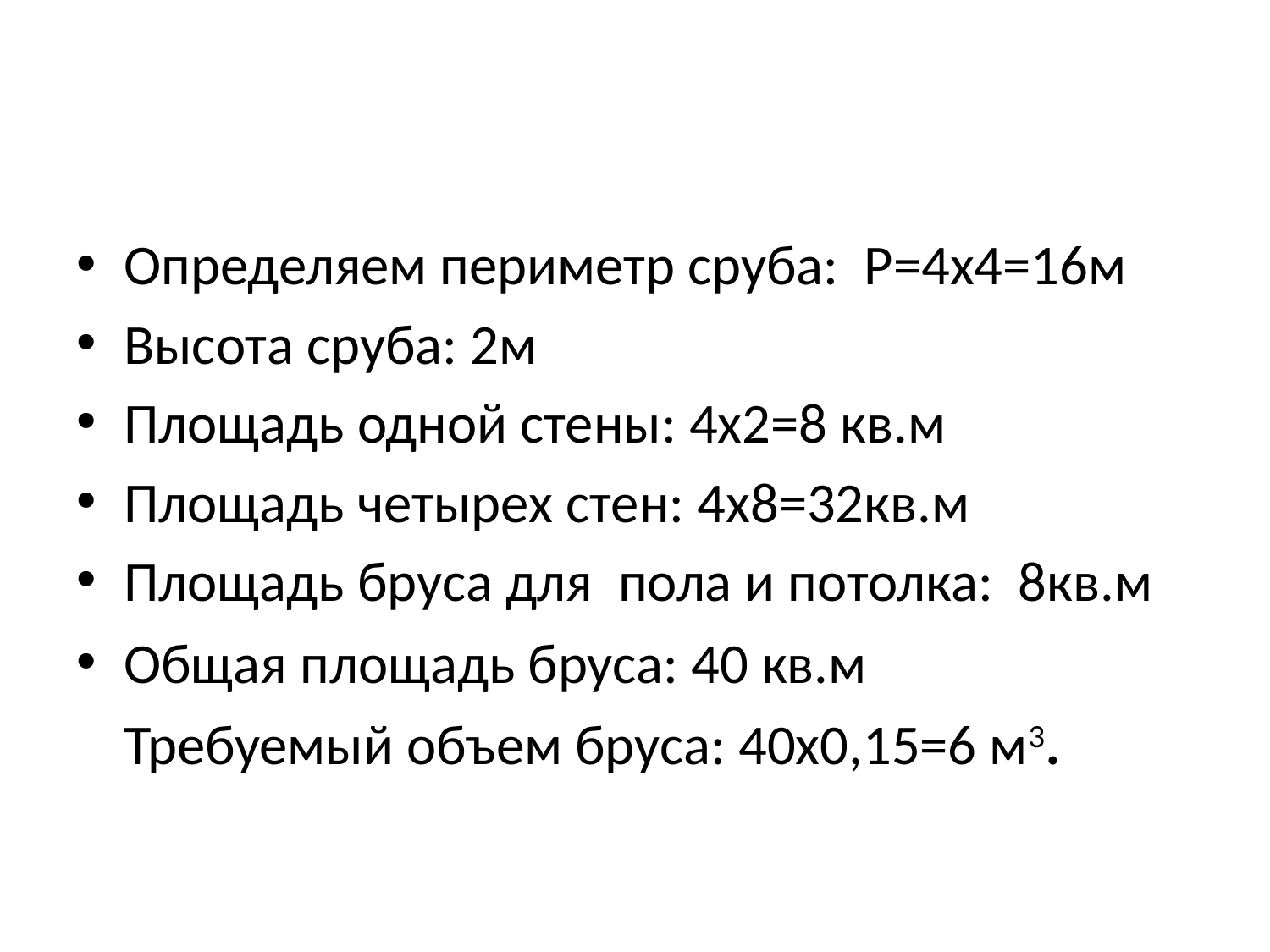

#
Определяем периметр сруба:  Р=4х4=16м
Высота сруба: 2м
Площадь одной стены: 4х2=8 кв.м
Площадь четырех стен: 4х8=32кв.м
Площадь бруса для  пола и потолка:  8кв.м
Общая площадь бруса: 40 кв.м
Требуемый объем бруса: 40х0,15=6 м3.